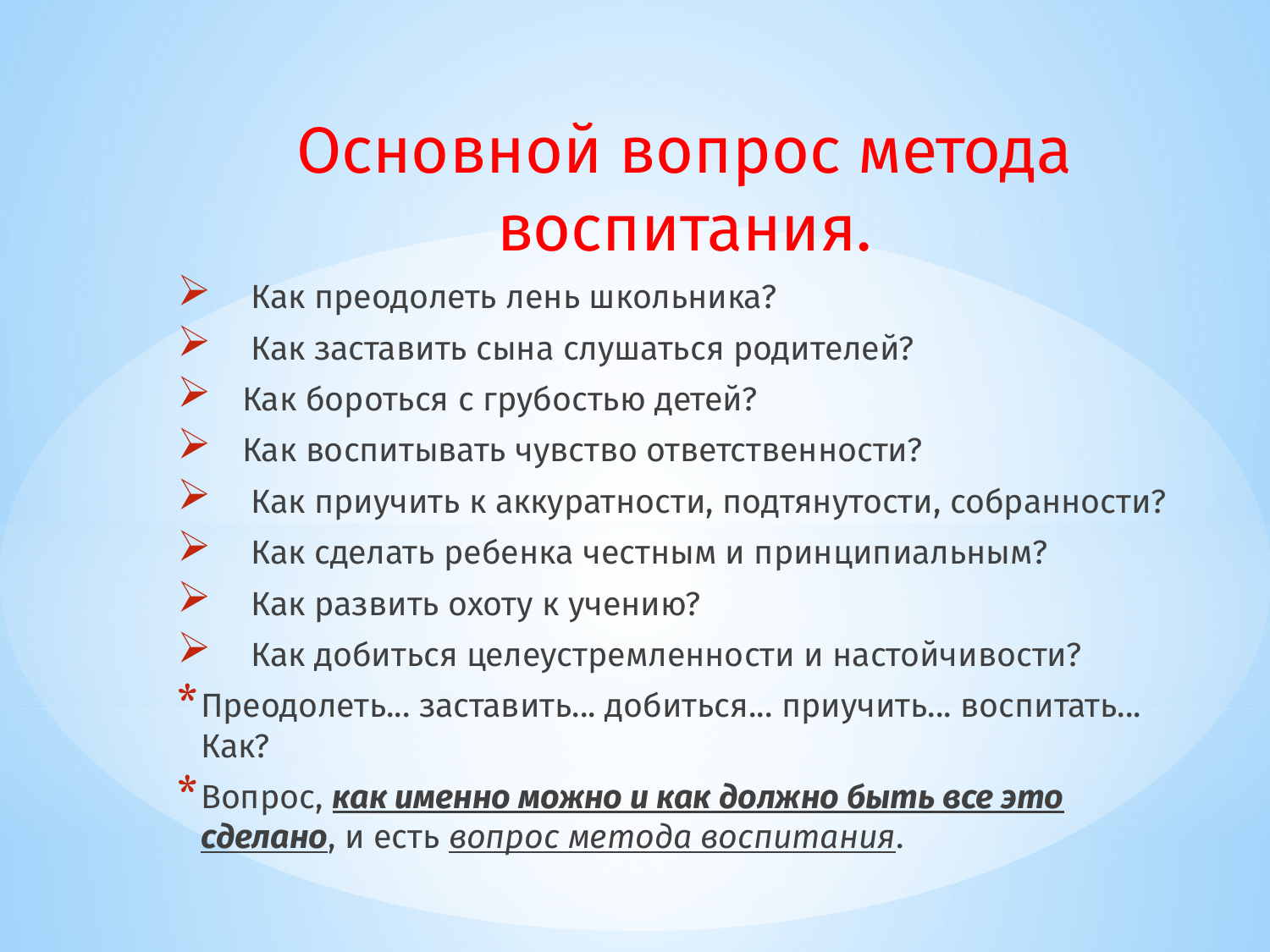

Основной вопрос метода воспитания.
     Как преодолеть лень школьника?
     Как заставить сына слушаться ро­дителей?
    Как бороться с грубостью детей?
    Как воспитывать чувство ответственности?
     Как приучить к аккуратности, подтянутости, собранности?
     Как сделать ребенка честным и принципиальным?
     Как развить охоту к учению?
     Как добиться целеустремленности и настойчивости?
Преодолеть... заставить... до­биться... приучить... воспитать... Как?
Вопрос, как именно можно и как должно быть все это сделано, и есть вопрос метода воспитания.

#